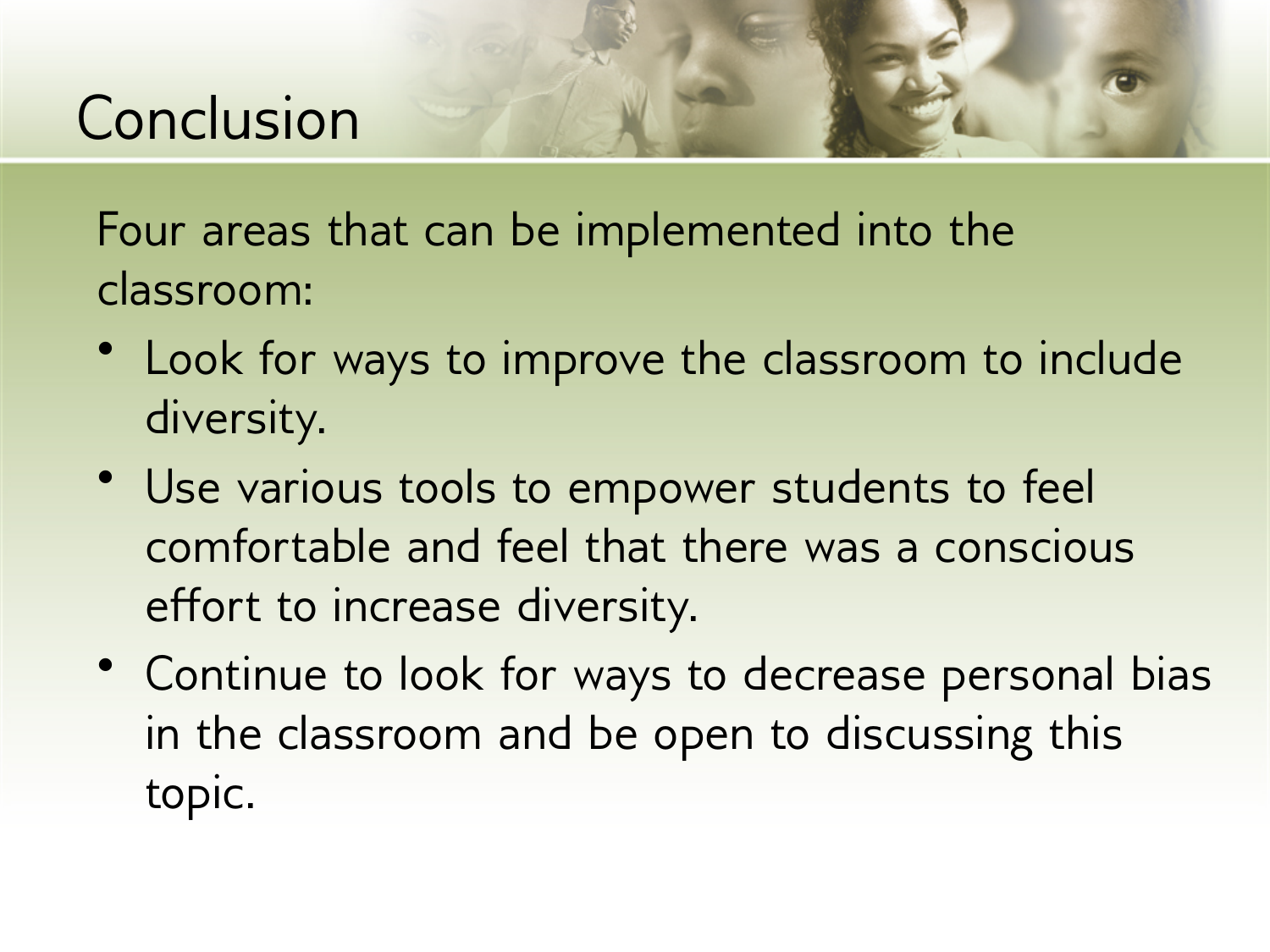

# Conclusion
Four areas that can be implemented into the classroom:
Look for ways to improve the classroom to include diversity.
Use various tools to empower students to feel comfortable and feel that there was a conscious effort to increase diversity.
Continue to look for ways to decrease personal bias in the classroom and be open to discussing this topic.